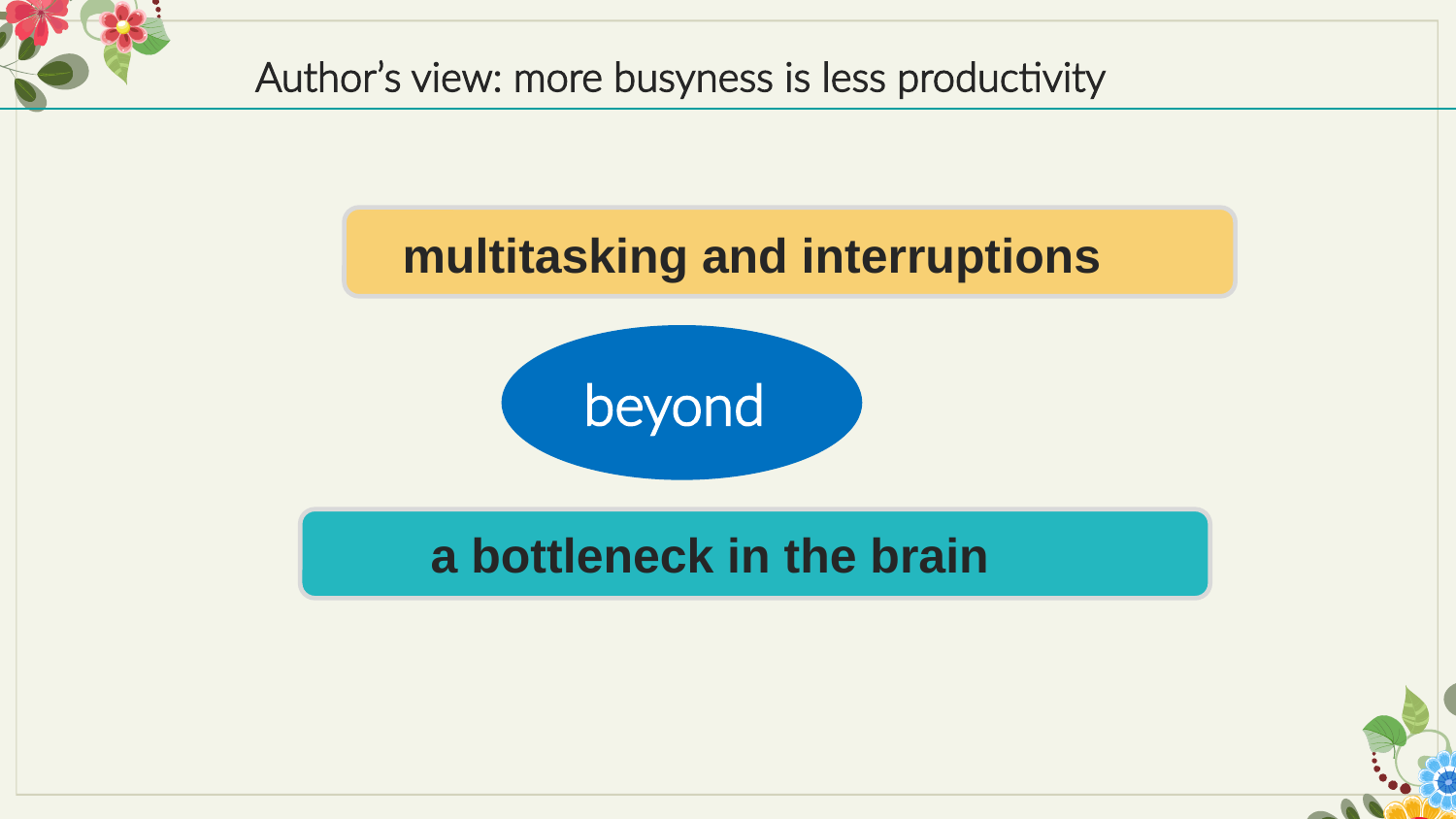

Author’s view: more busyness is less productivity

multitasking and interruptions
beyond

 a bottleneck in the brain